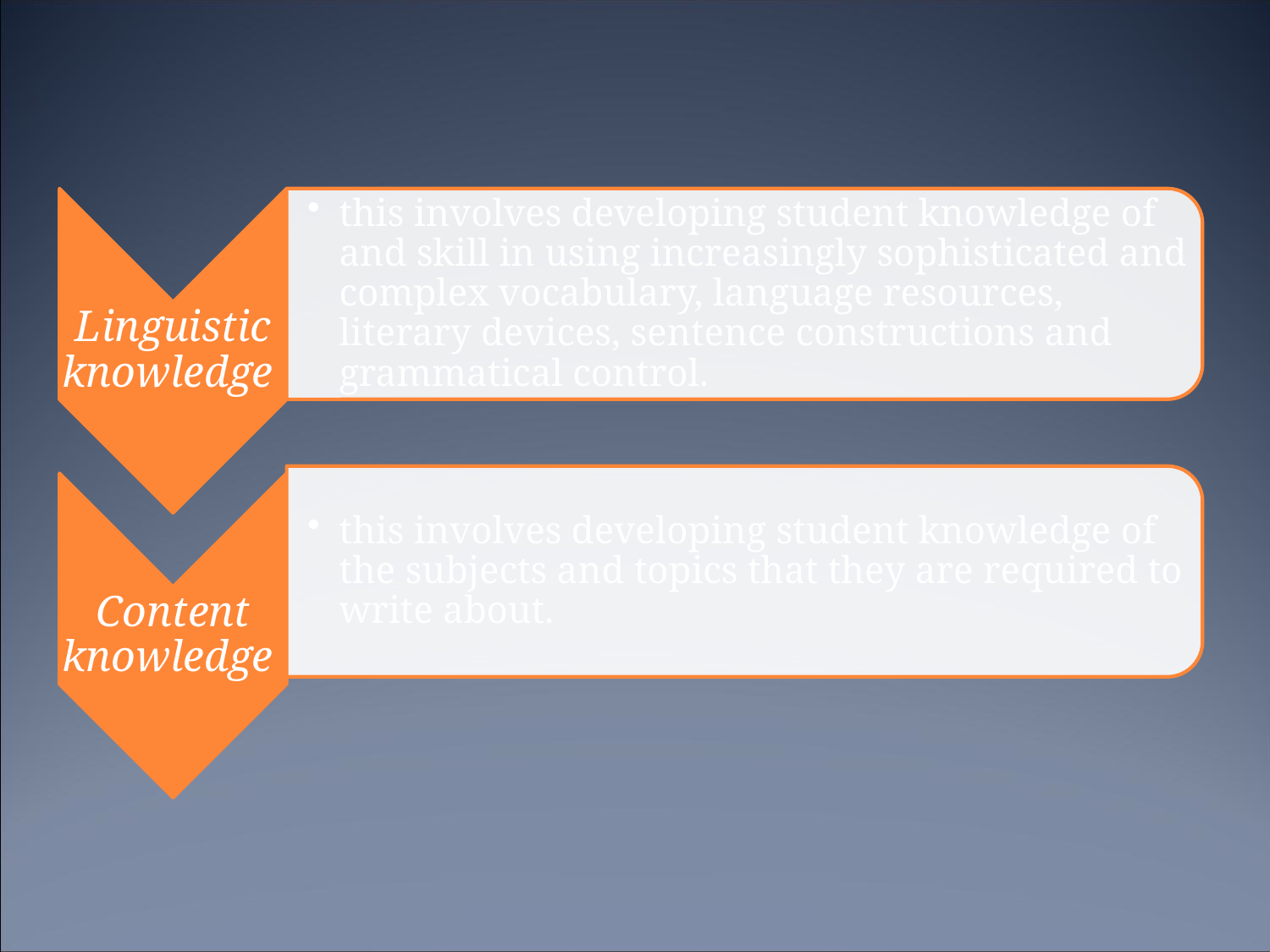

#
Linguistic knowledge
this involves developing student knowledge of and skill in using increasingly sophisticated and complex vocabulary, language resources, literary devices, sentence constructions and grammatical control.
Content knowledge
this involves developing student knowledge of the subjects and topics that they are required to write about.